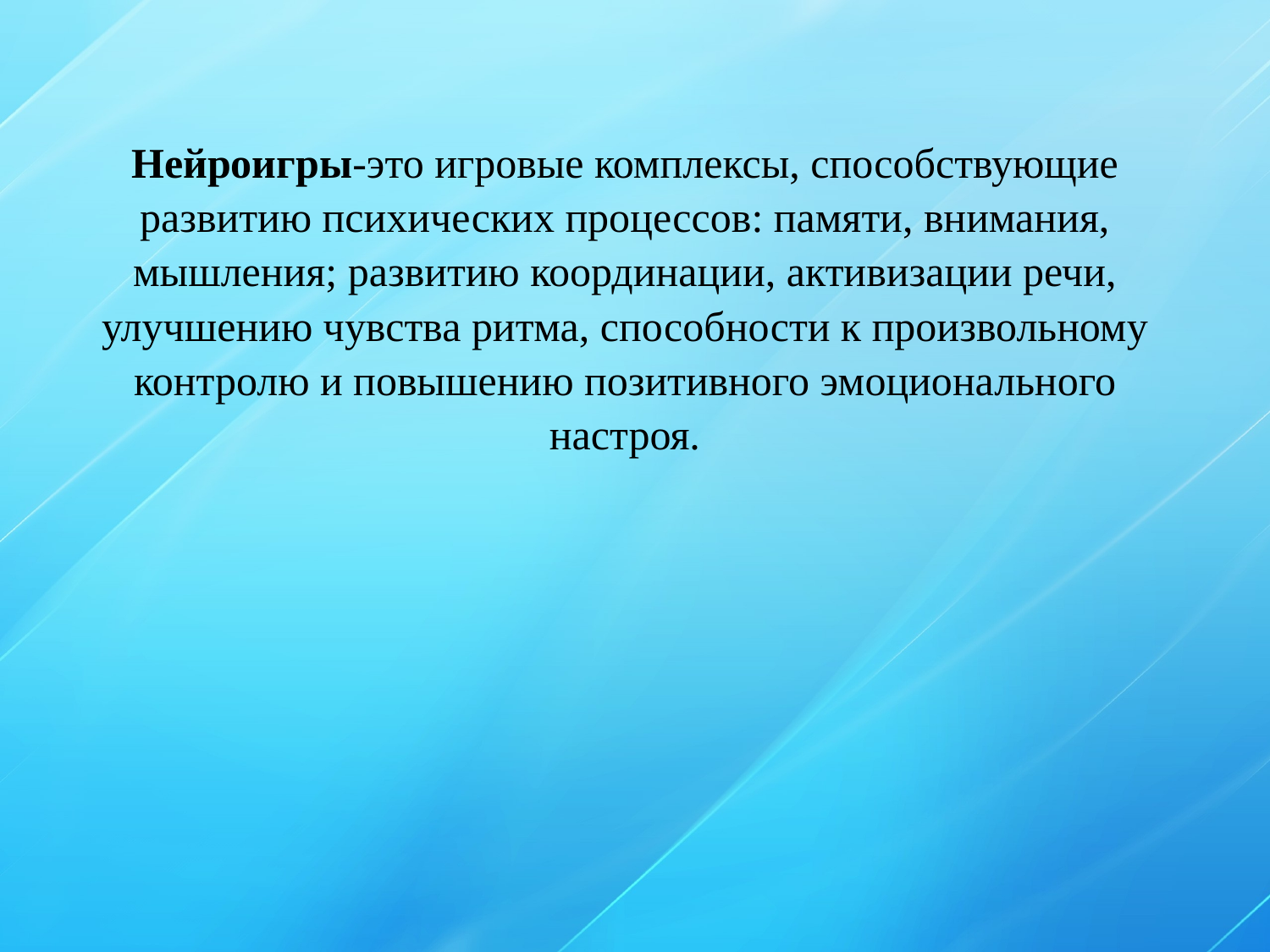

Нейроигры-это игровые комплексы, способствующие развитию психических процессов: памяти, внимания, мышления; развитию координации, активизации речи, улучшению чувства ритма, способности к произвольному контролю и повышению позитивного эмоционального настроя.